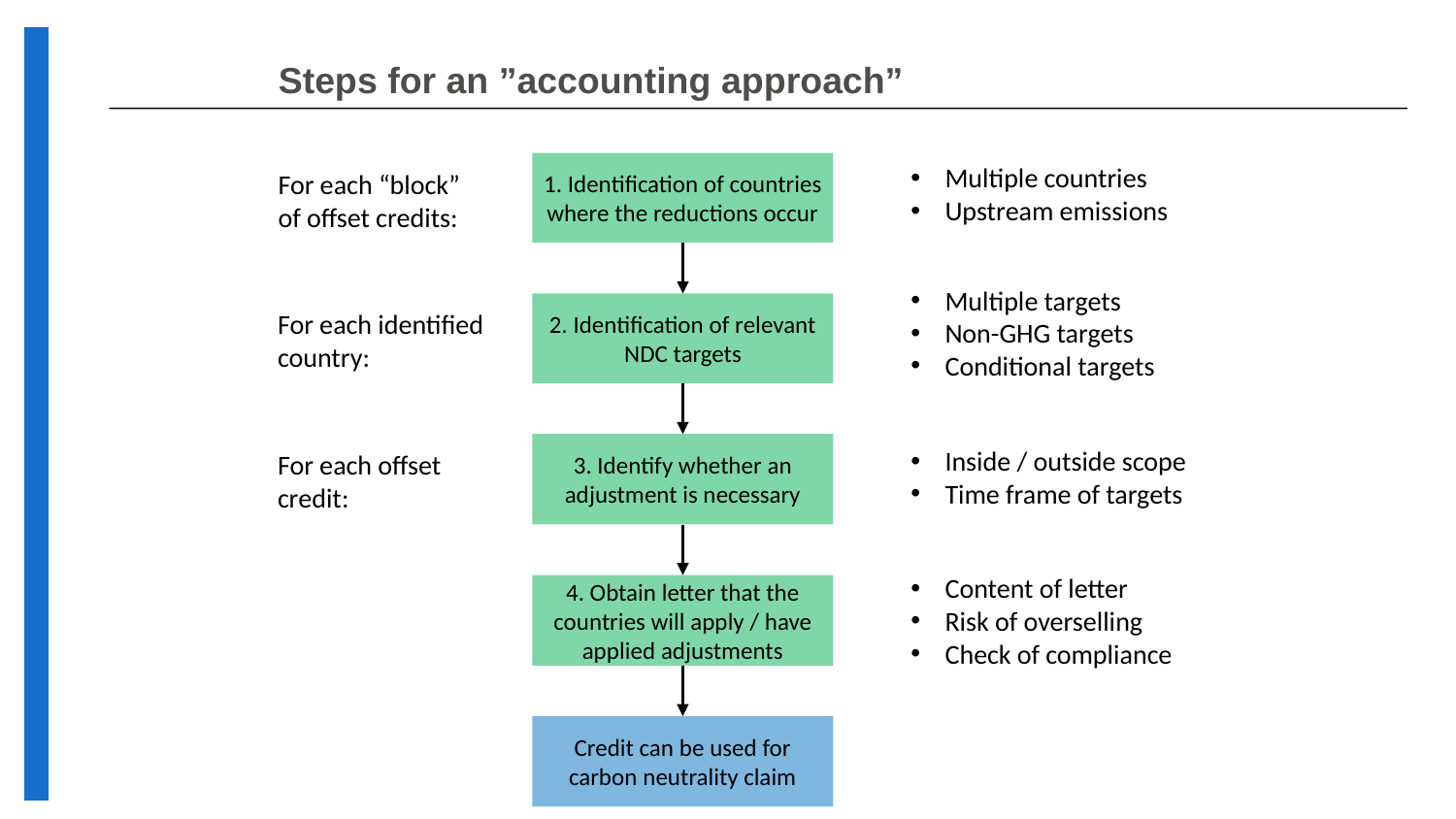

# Steps for an ”accounting approach”
1. Identification of countries where the reductions occur
Multiple countries
Upstream emissions
For each “block” of offset credits:
Multiple targets
Non-GHG targets
Conditional targets
2. Identification of relevant NDC targets
For each identified country:
3. Identify whether an adjustment is necessary
Inside / outside scope
Time frame of targets
For each offset credit:
Content of letter
Risk of overselling
Check of compliance
4. Obtain letter that the countries will apply / have applied adjustments
Credit can be used for carbon neutrality claim